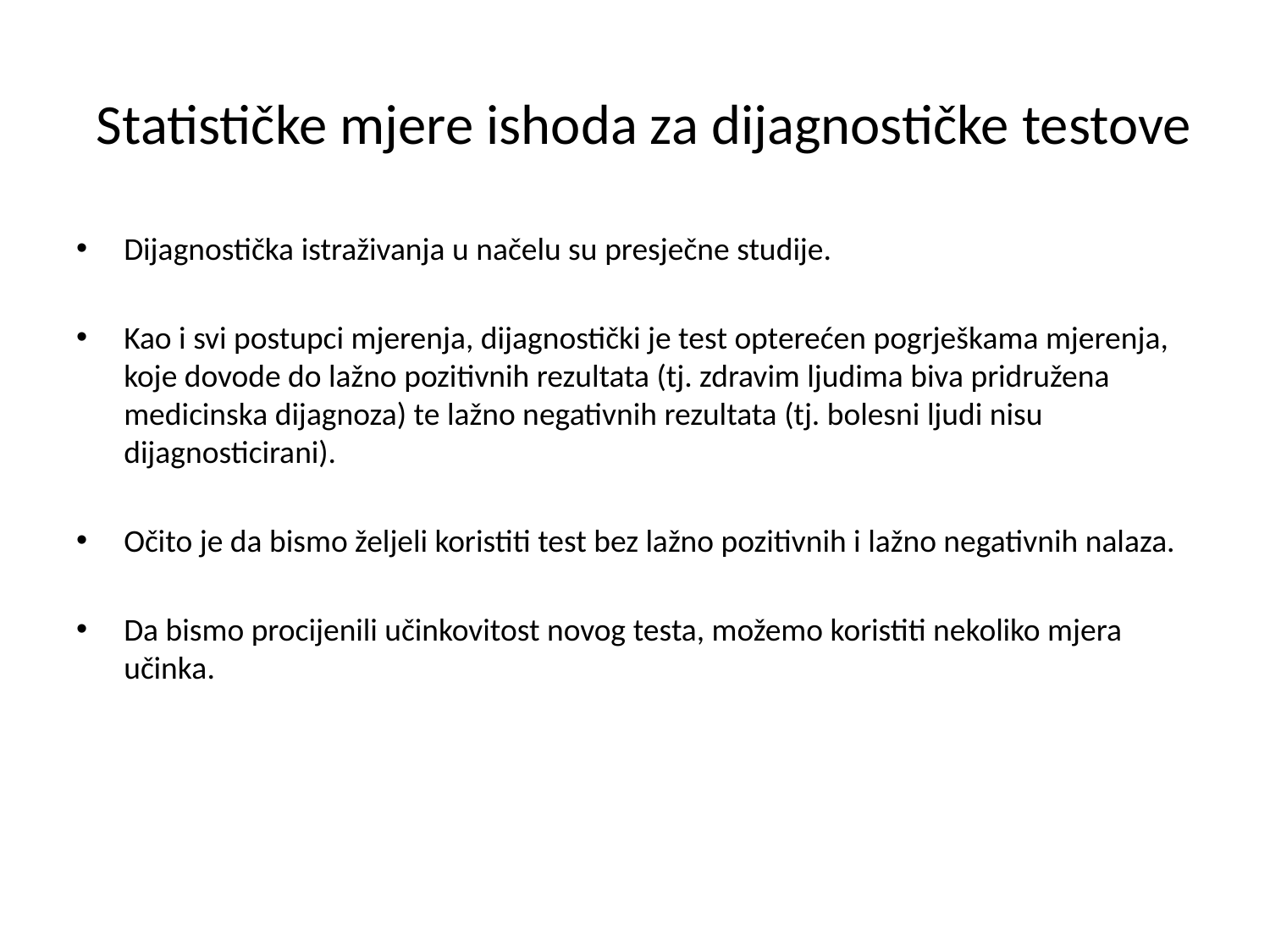

# Statističke mjere ishoda za dijagnostičke testove
Dijagnostička istraživanja u načelu su presječne studije.

Kao i svi postupci mjerenja, dijagnostički je test opterećen pogrješkama mjerenja, koje dovode do lažno pozitivnih rezultata (tj. zdravim ljudima biva pridružena medicinska dijagnoza) te lažno negativnih rezultata (tj. bolesni ljudi nisu dijagnosticirani).

Očito je da bismo željeli koristiti test bez lažno pozitivnih i lažno negativnih nalaza.

Da bismo procijenili učinkovitost novog testa, možemo koristiti nekoliko mjera učinka.